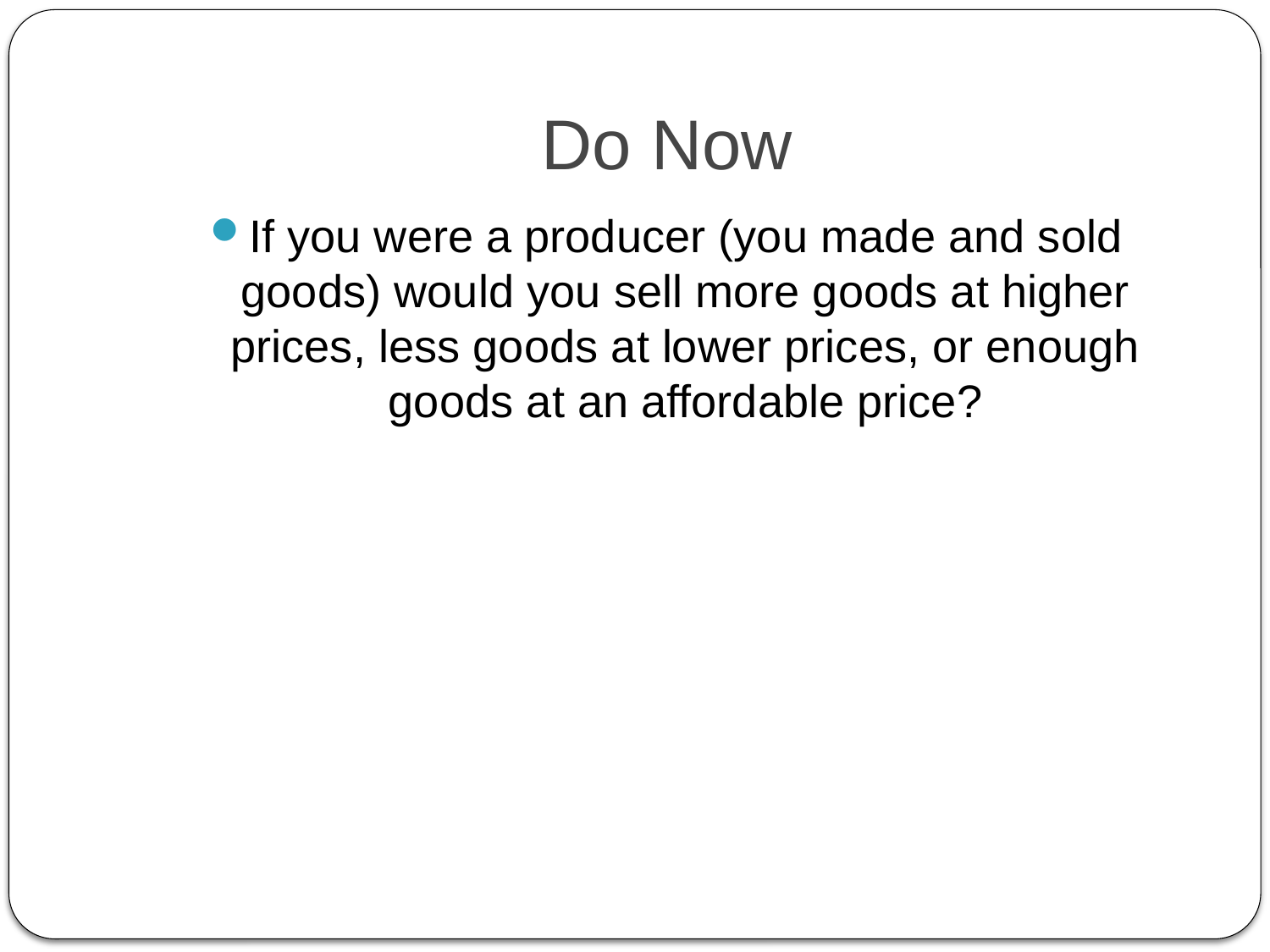

# Do Now
If you were a producer (you made and sold goods) would you sell more goods at higher prices, less goods at lower prices, or enough goods at an affordable price?